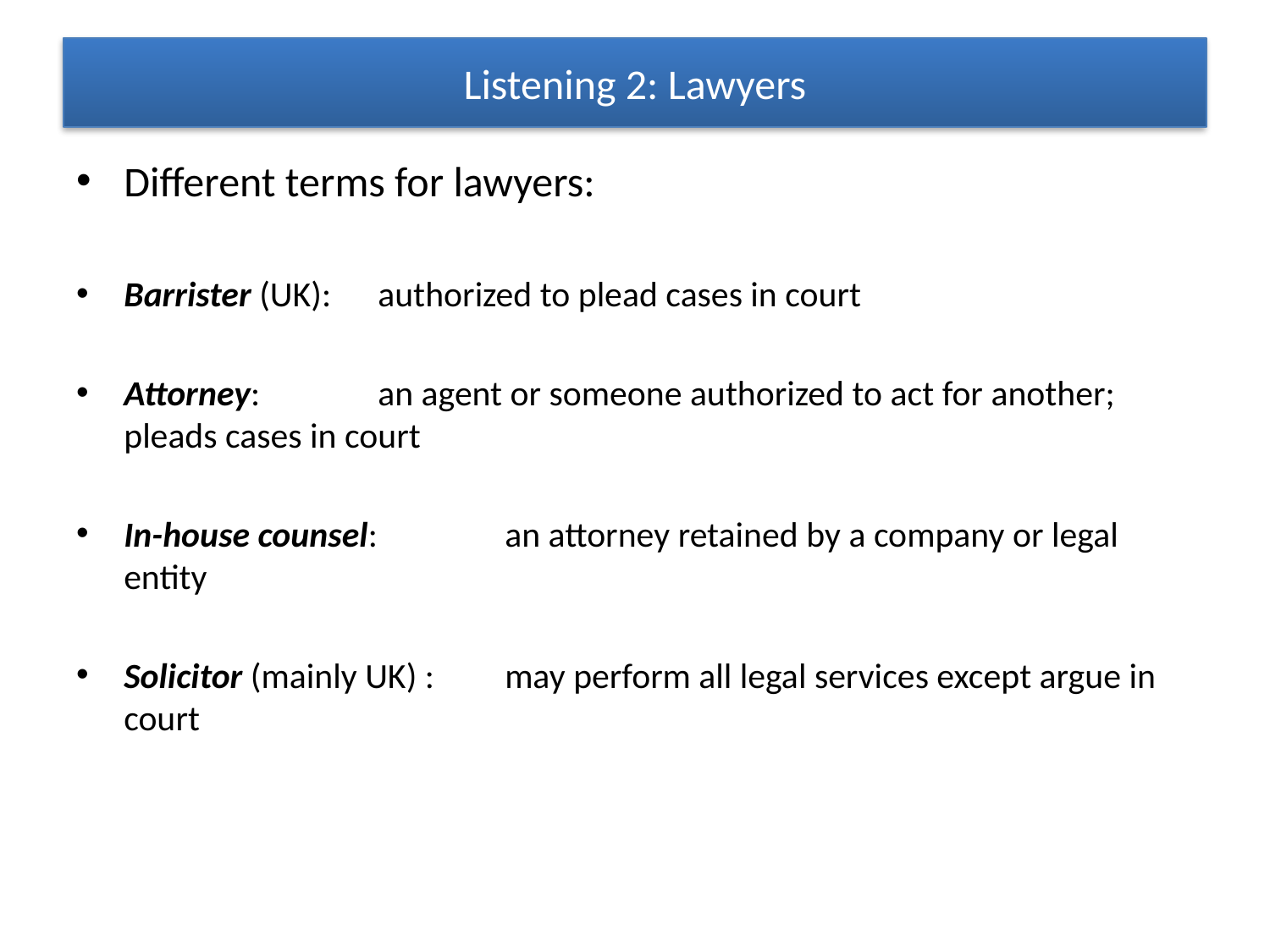

# Listening 2: Lawyers
Different terms for lawyers:

Barrister (UK):	authorized to plead cases in court

Attorney: 	an agent or someone authorized to act for another; pleads cases in court

In-house counsel: 	an attorney retained by a company or legal entity

Solicitor (mainly UK) : 	may perform all legal services except argue in court